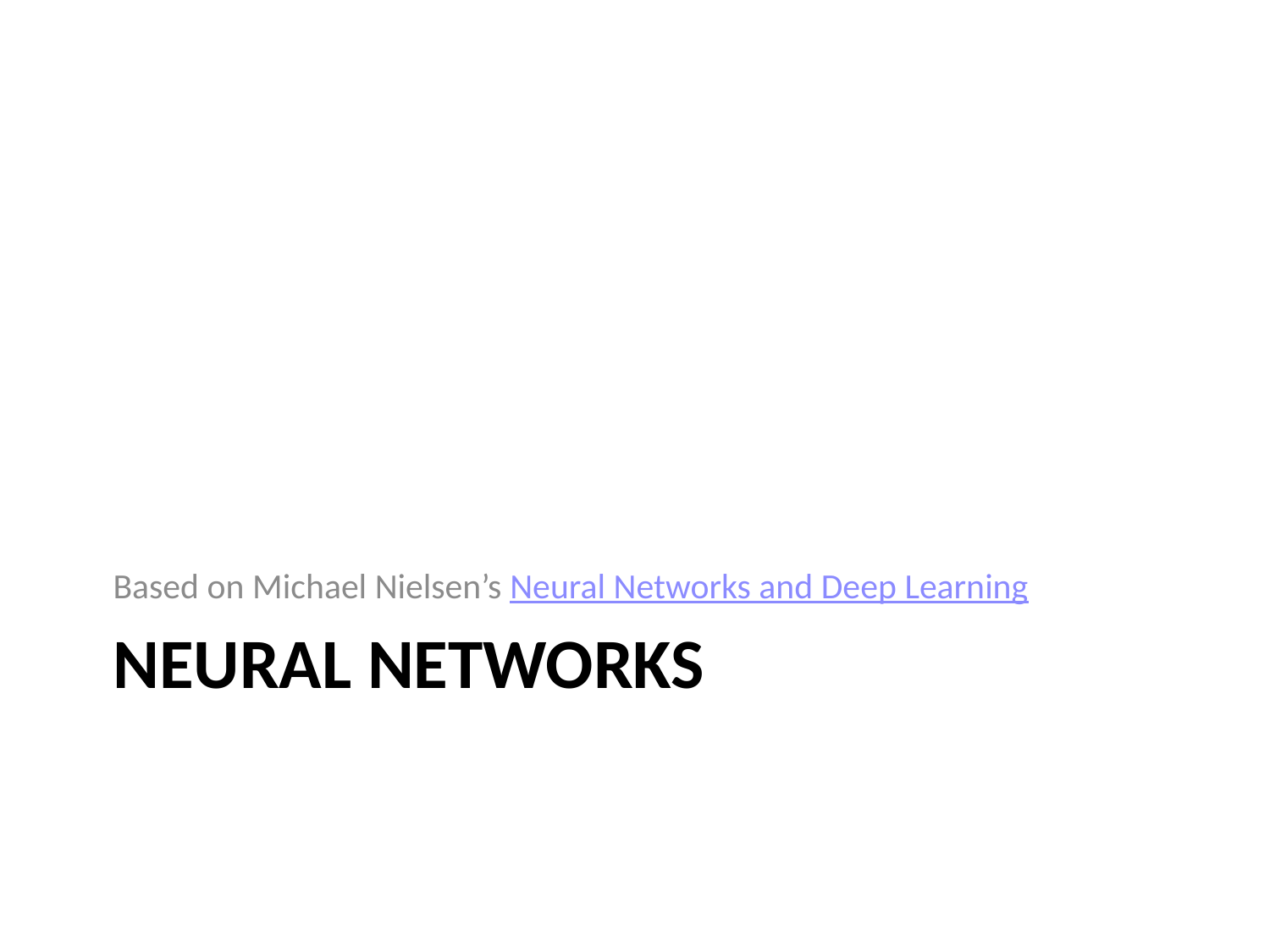

Based on Michael Nielsen’s Neural Networks and Deep Learning
# Neural Networks